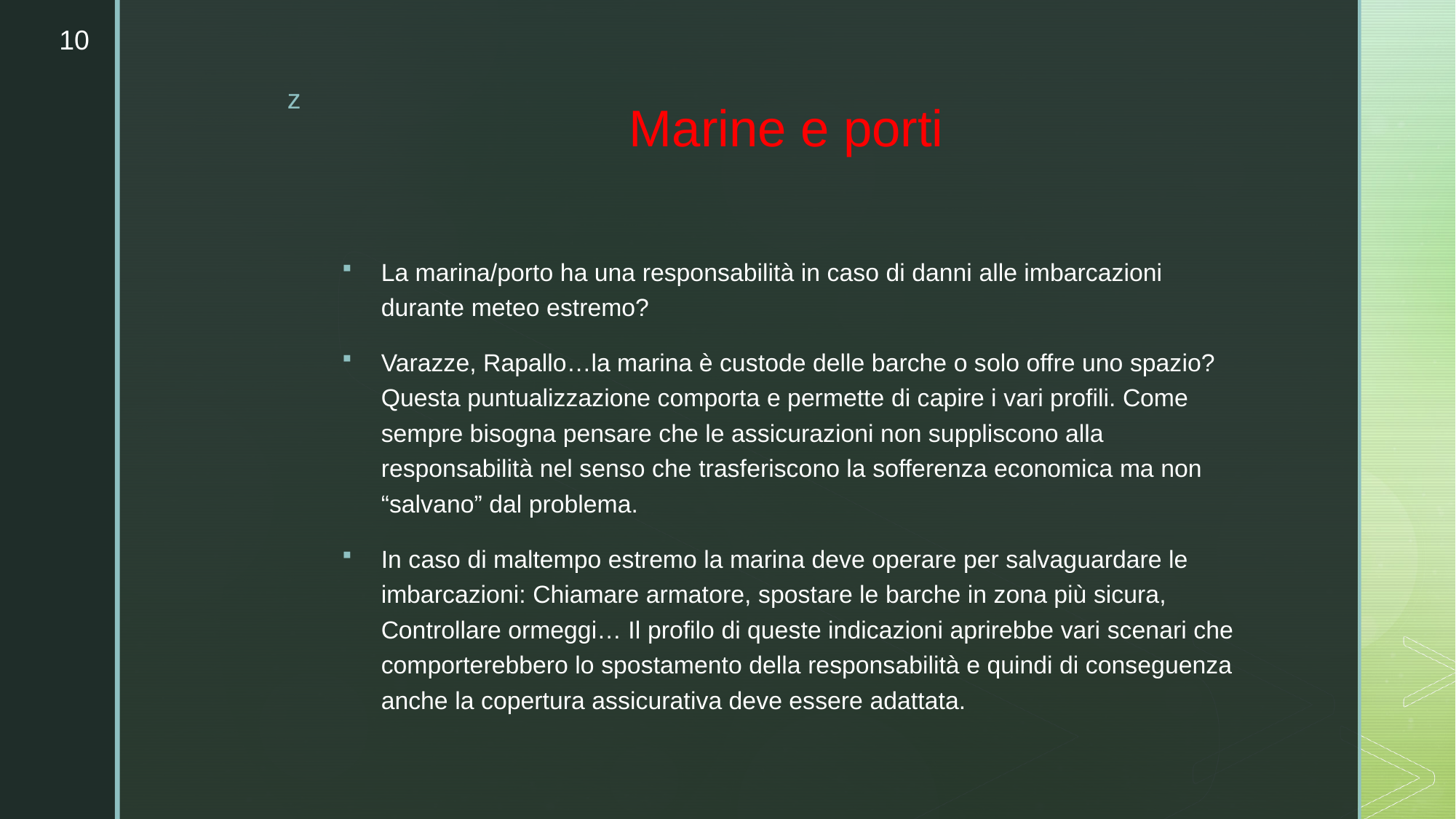

10
# Marine e porti
La marina/porto ha una responsabilità in caso di danni alle imbarcazioni durante meteo estremo?
Varazze, Rapallo…la marina è custode delle barche o solo offre uno spazio? Questa puntualizzazione comporta e permette di capire i vari profili. Come sempre bisogna pensare che le assicurazioni non suppliscono alla responsabilità nel senso che trasferiscono la sofferenza economica ma non “salvano” dal problema.
In caso di maltempo estremo la marina deve operare per salvaguardare le imbarcazioni: Chiamare armatore, spostare le barche in zona più sicura, Controllare ormeggi… Il profilo di queste indicazioni aprirebbe vari scenari che comporterebbero lo spostamento della responsabilità e quindi di conseguenza anche la copertura assicurativa deve essere adattata.